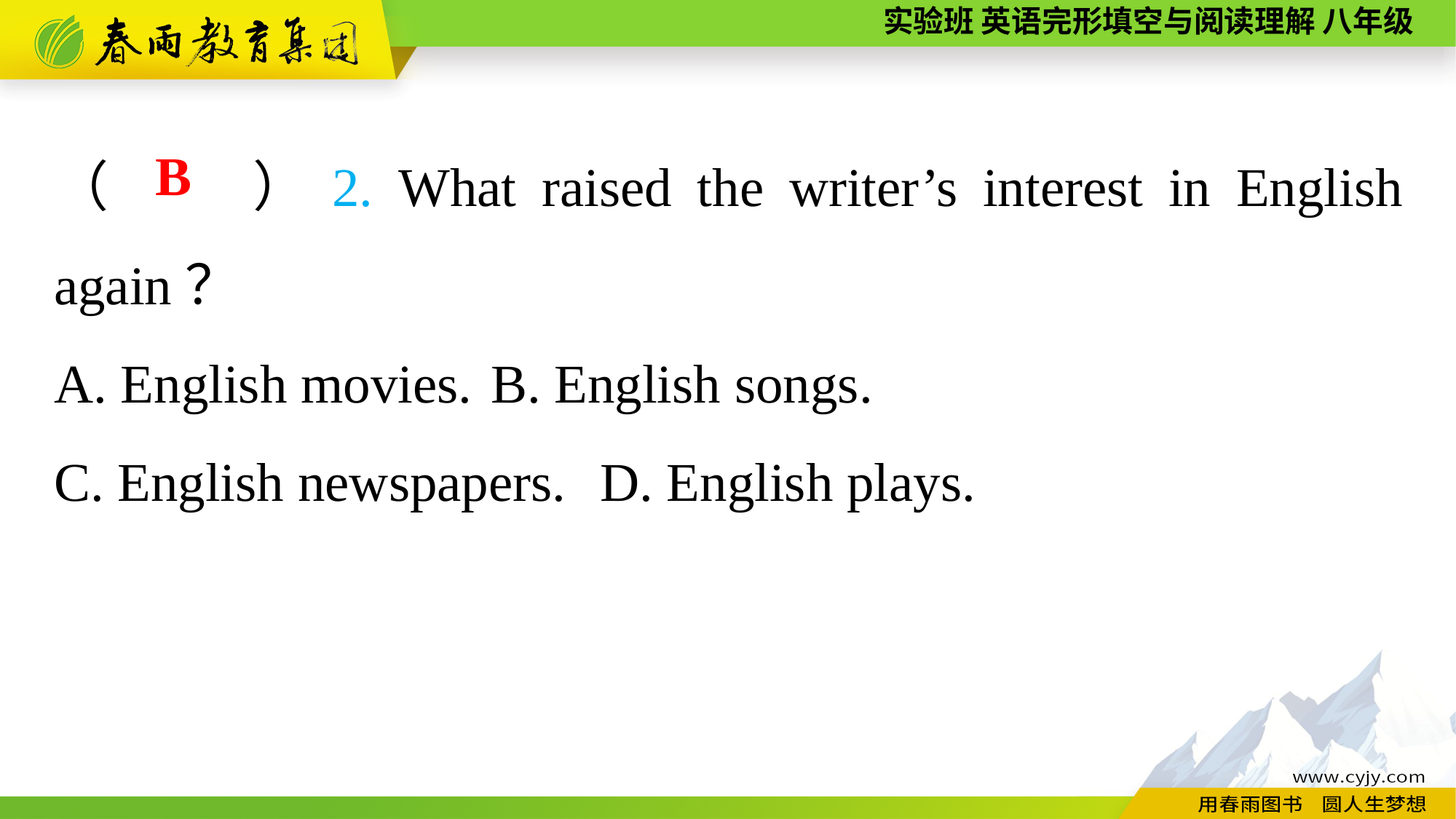

（　　）2. What raised the writer’s interest in English again？
A. English movies.	B. English songs.
C. English newspapers.	D. English plays.
B